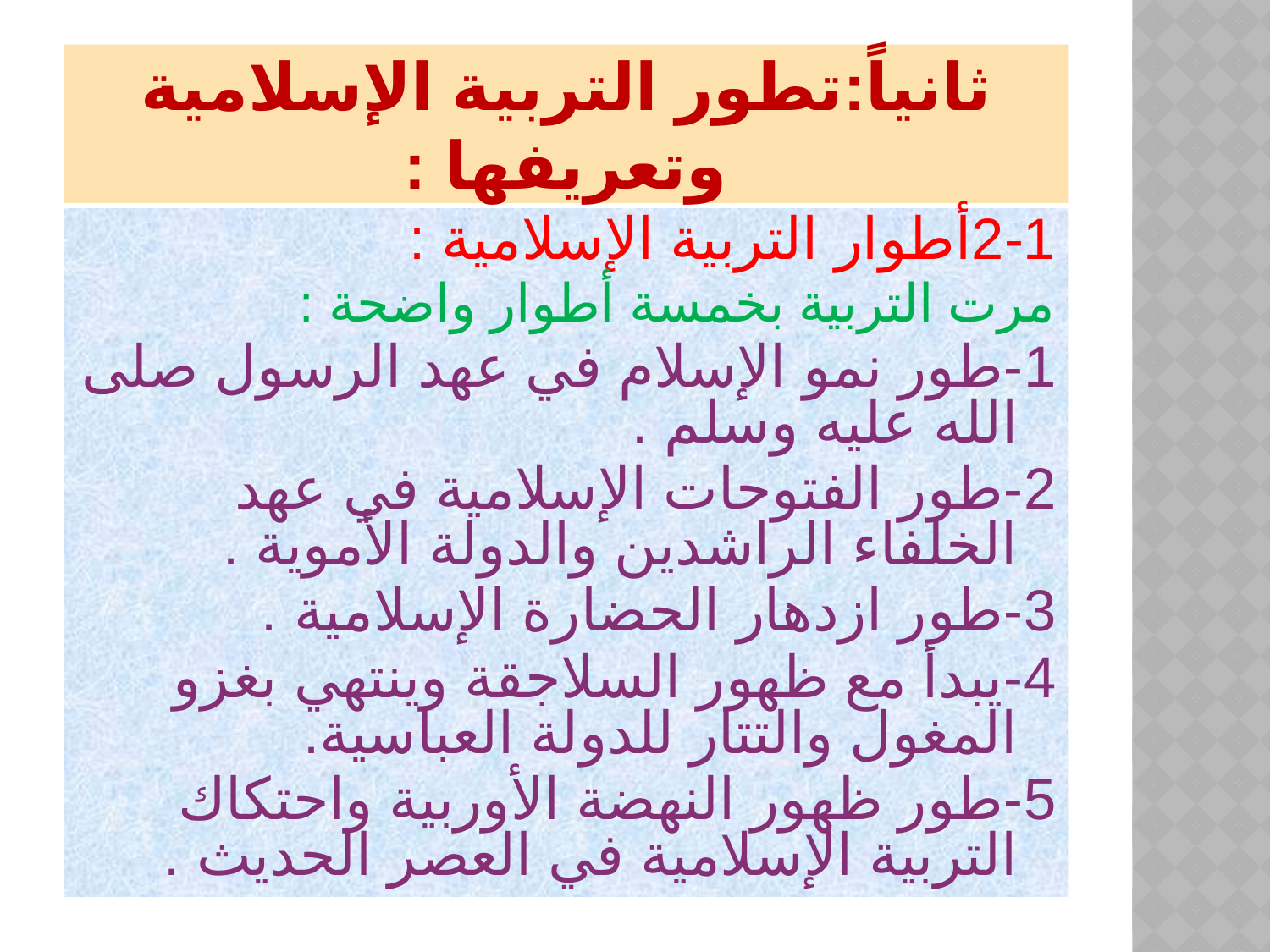

# ثانياً:تطور التربية الإسلامية وتعريفها :
2-1أطوار التربية الإسلامية :
مرت التربية بخمسة أطوار واضحة :
1-طور نمو الإسلام في عهد الرسول صلى الله عليه وسلم .
2-طور الفتوحات الإسلامية في عهد الخلفاء الراشدين والدولة الأموية .
3-طور ازدهار الحضارة الإسلامية .
4-يبدأ مع ظهور السلاجقة وينتهي بغزو المغول والتتار للدولة العباسية.
5-طور ظهور النهضة الأوربية واحتكاك التربية الإسلامية في العصر الحديث .